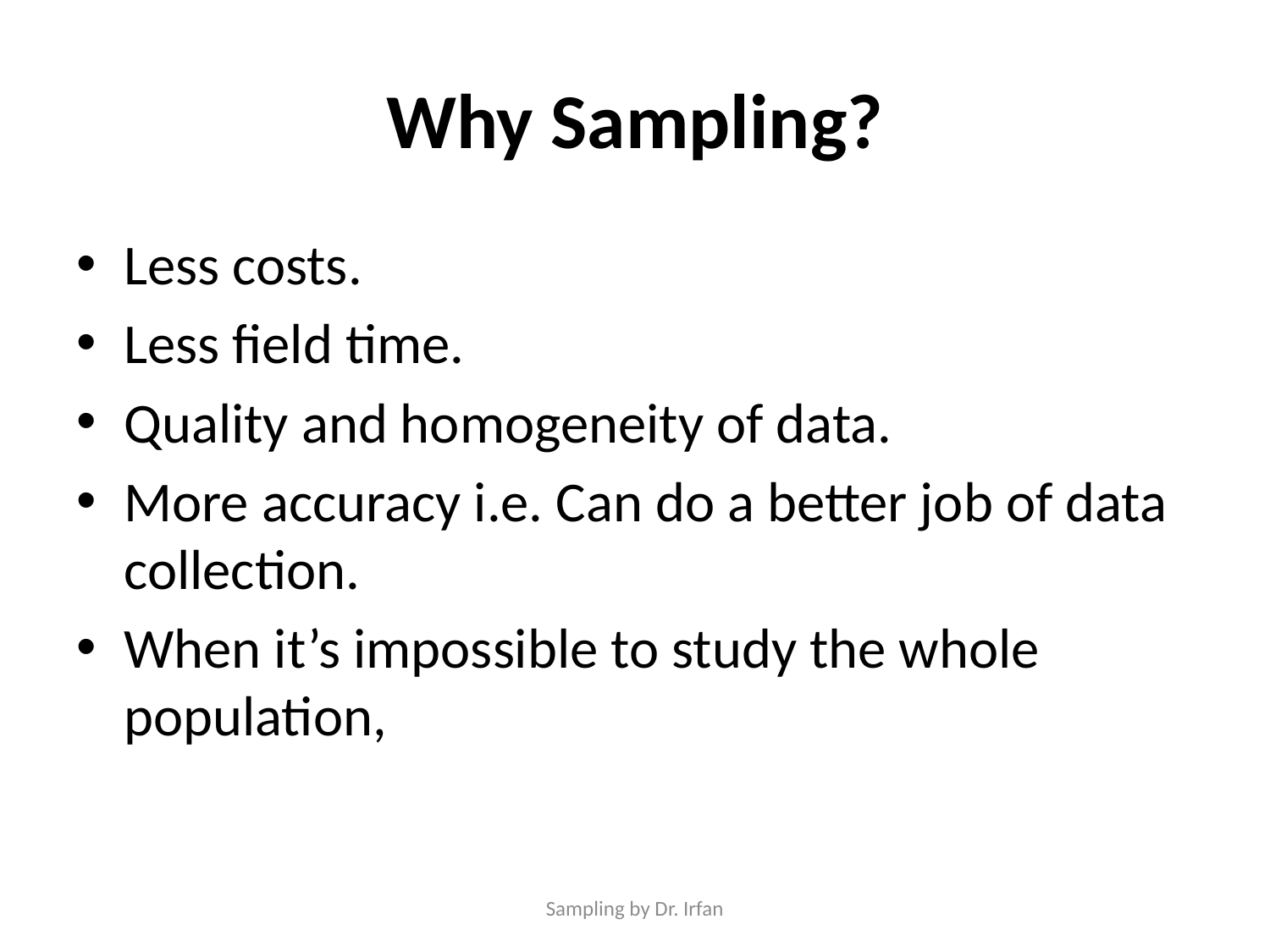

# Why Sampling?
Less costs.
Less field time.
Quality and homogeneity of data.
More accuracy i.e. Can do a better job of data collection.
When it’s impossible to study the whole population,
Sampling by Dr. Irfan